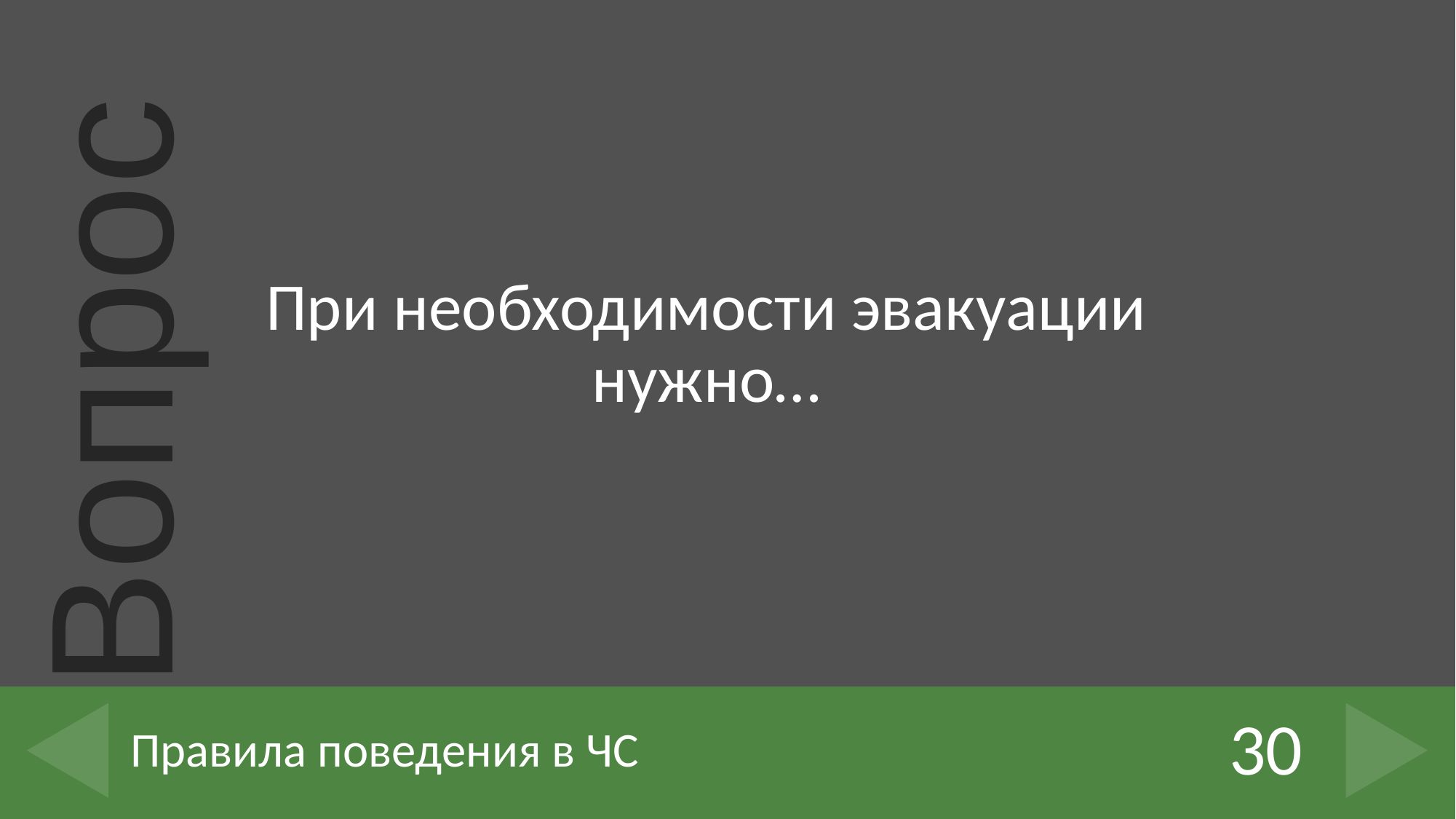

При необходимости эвакуации нужно…
30
# Правила поведения в ЧС